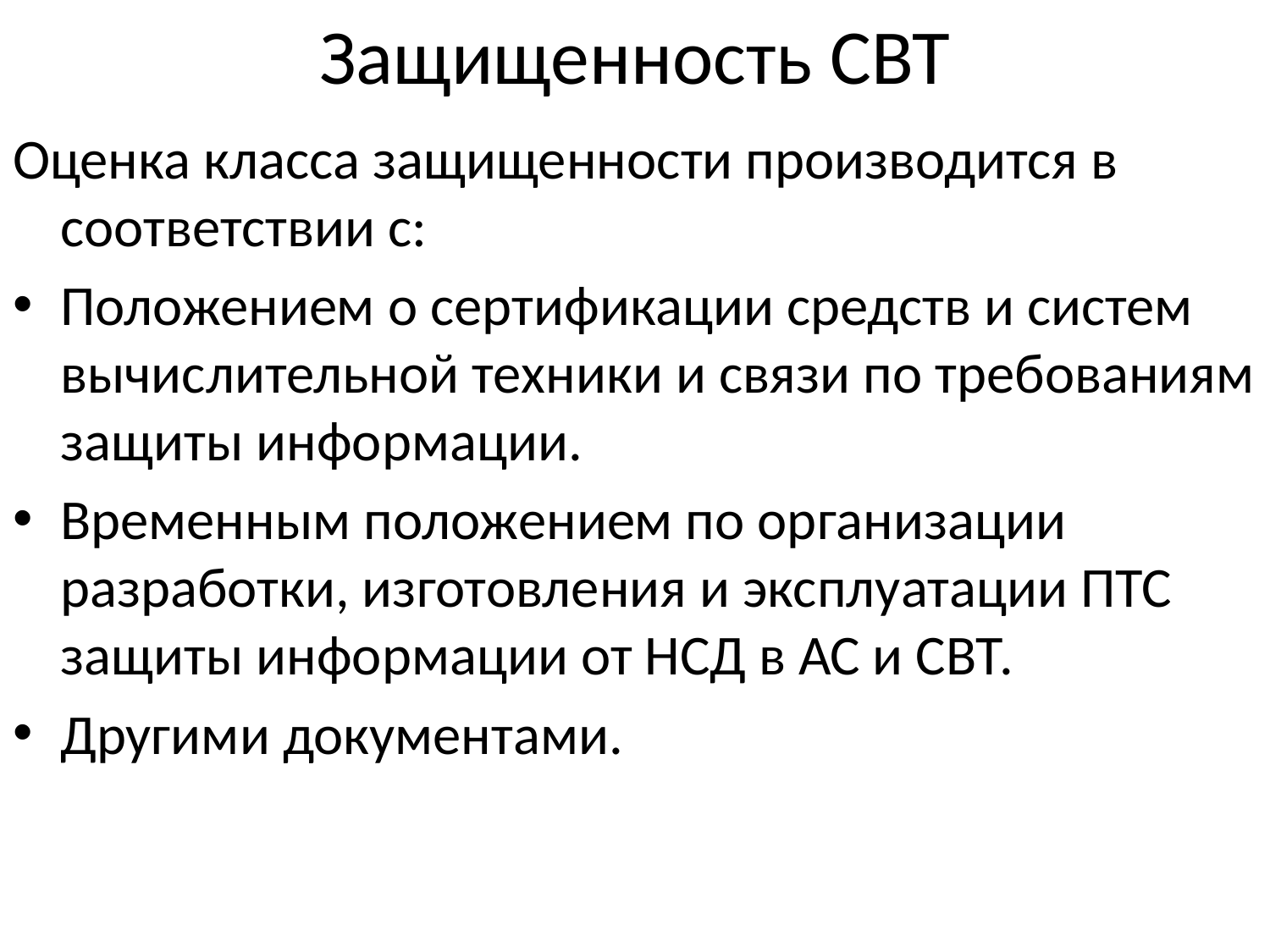

# Защищенность СВТ
Оценка класса защищенности производится в соответствии с:
Положением о сертификации средств и систем вычислительной техники и связи по требованиям защиты информации.
Временным положением по организации разработки, изготовления и эксплуатации ПТС защиты информации от НСД в АС и СВТ.
Другими документами.